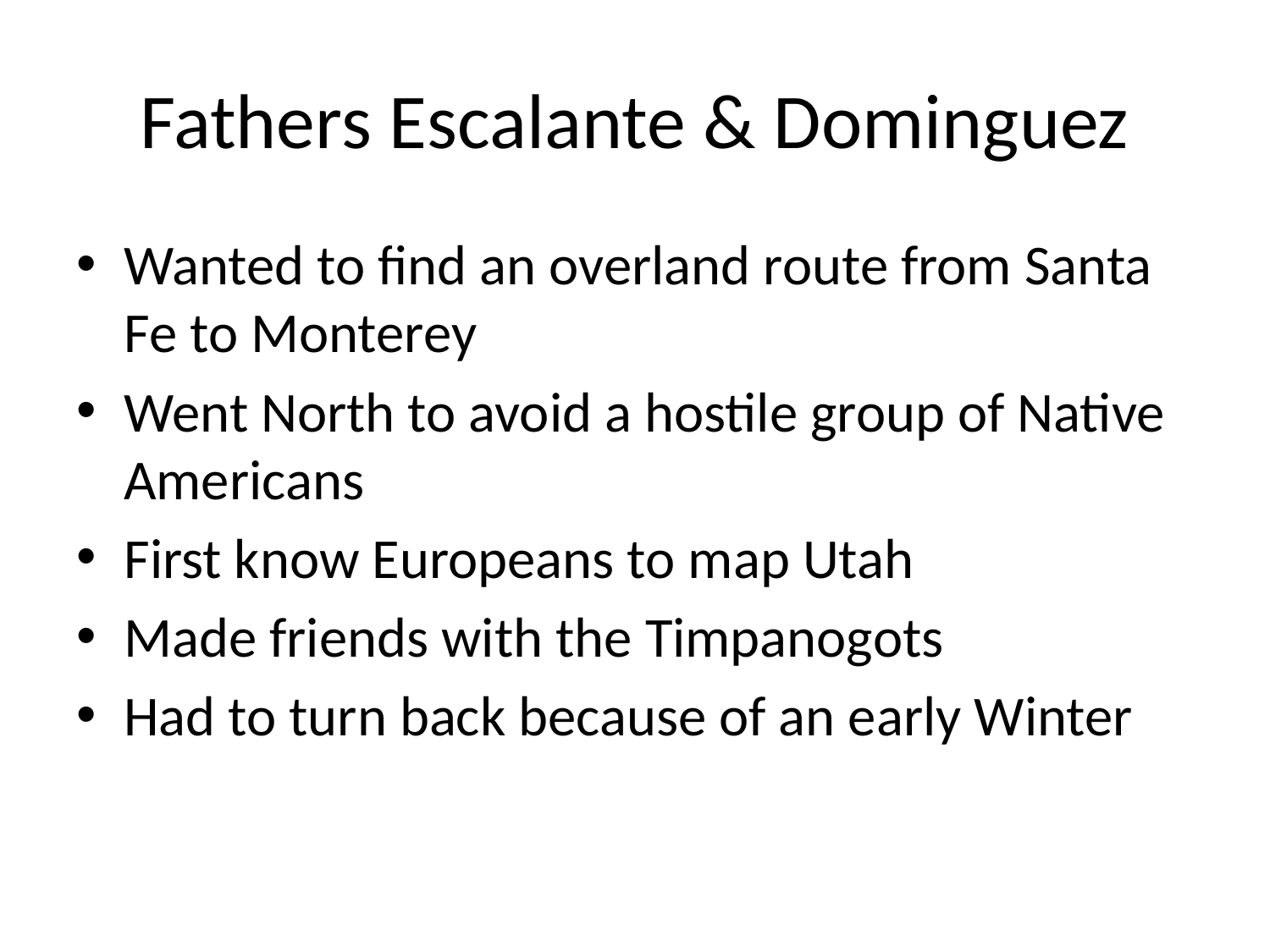

# Fathers Escalante & Dominguez
Wanted to find an overland route from Santa Fe to Monterey
Went North to avoid a hostile group of Native Americans
First know Europeans to map Utah
Made friends with the Timpanogots
Had to turn back because of an early Winter